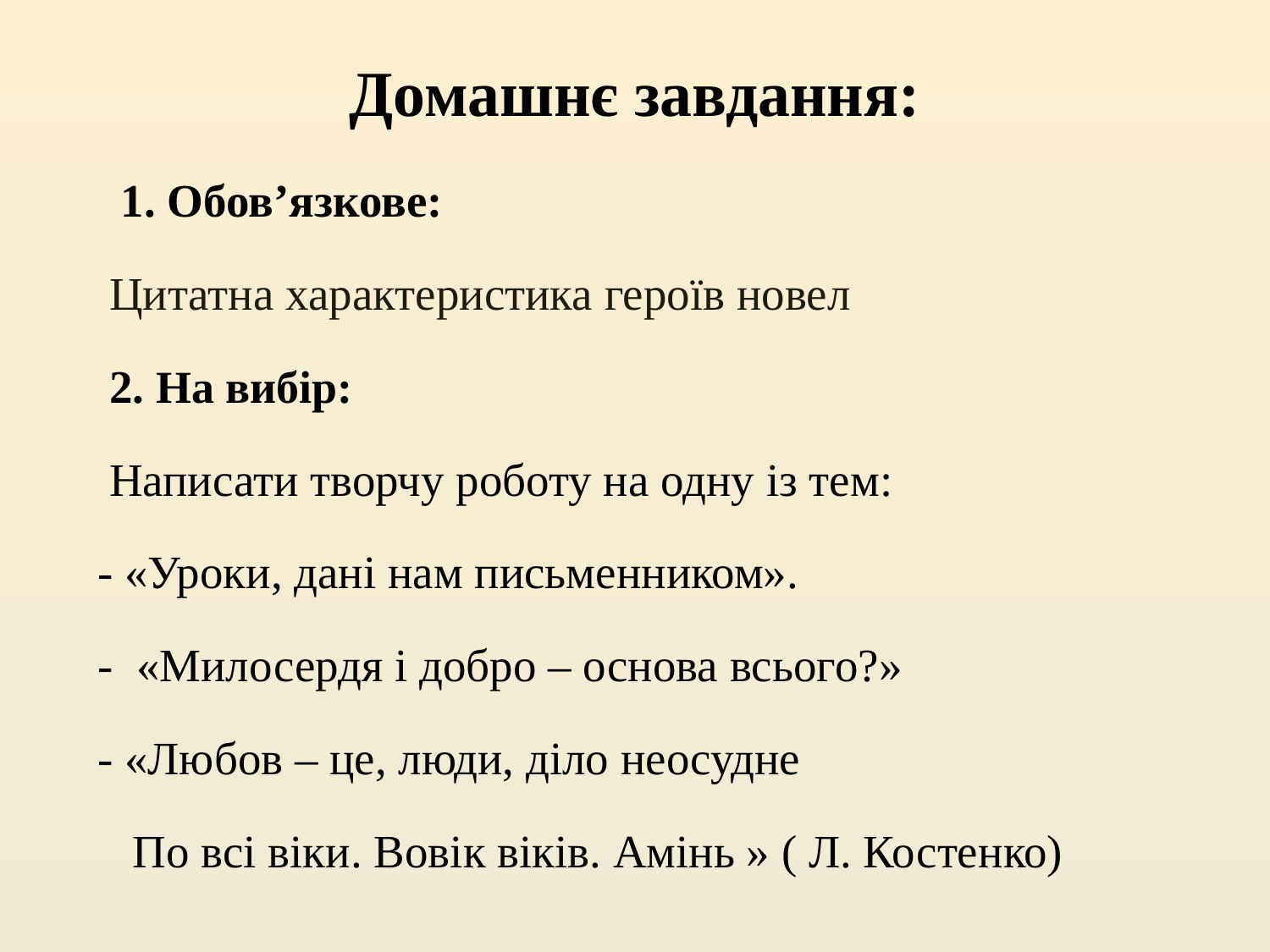

# Домашнє завдання:
  1. Обов’язкове:
 Цитатна характеристика героїв новел
 2. На вибір:
 Написати творчу роботу на одну із тем:
- «Уроки, дані нам письменником».
-  «Милосердя і добро – основа всього?»
- «Любов – це, люди, діло неосудне
   По всі віки. Вовік віків. Амінь » ( Л. Костенко)